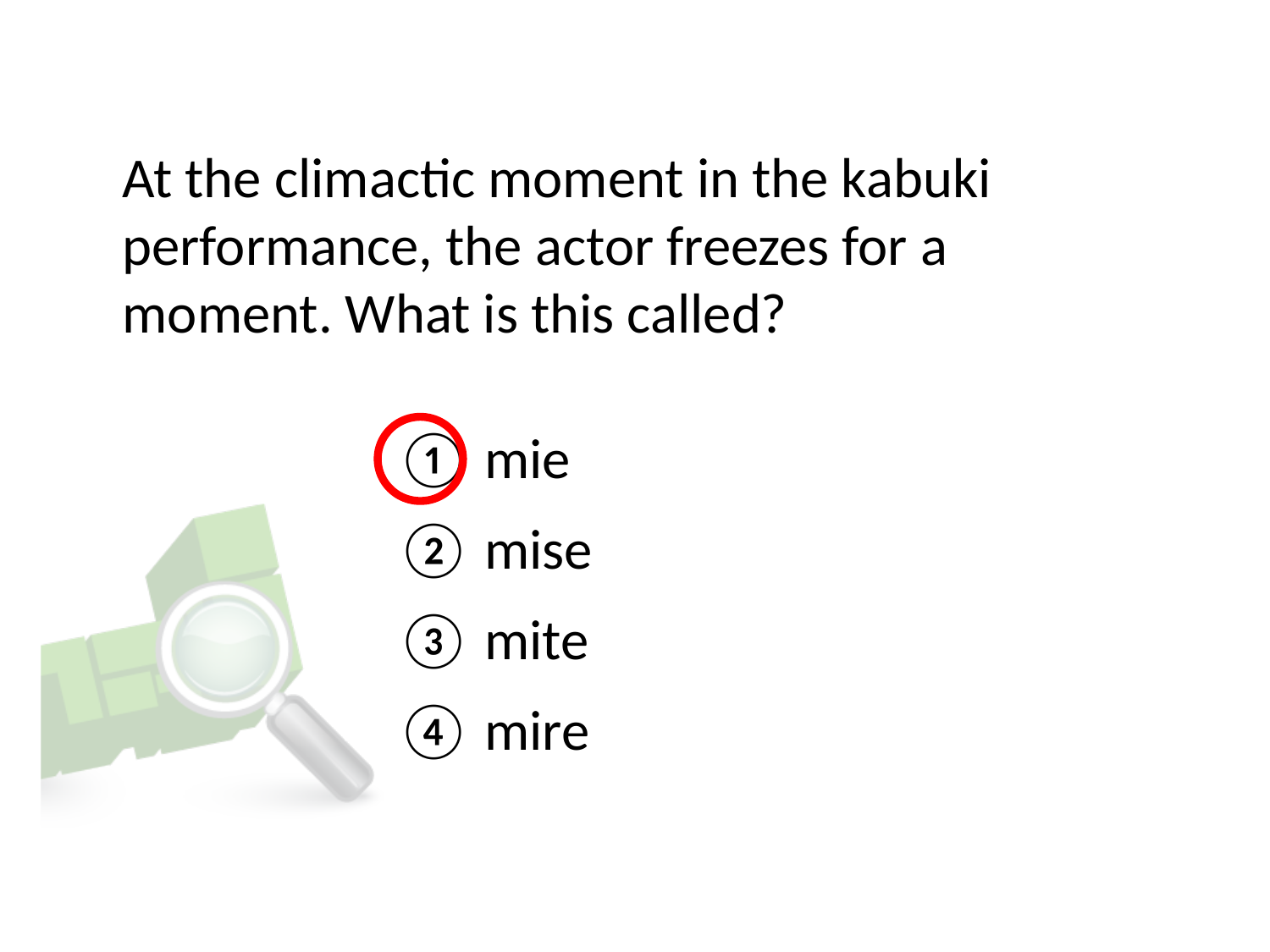

# At the climactic moment in the kabuki performance, the actor freezes for a moment. What is this called?
① mie
② mise
③ mite
④ mire